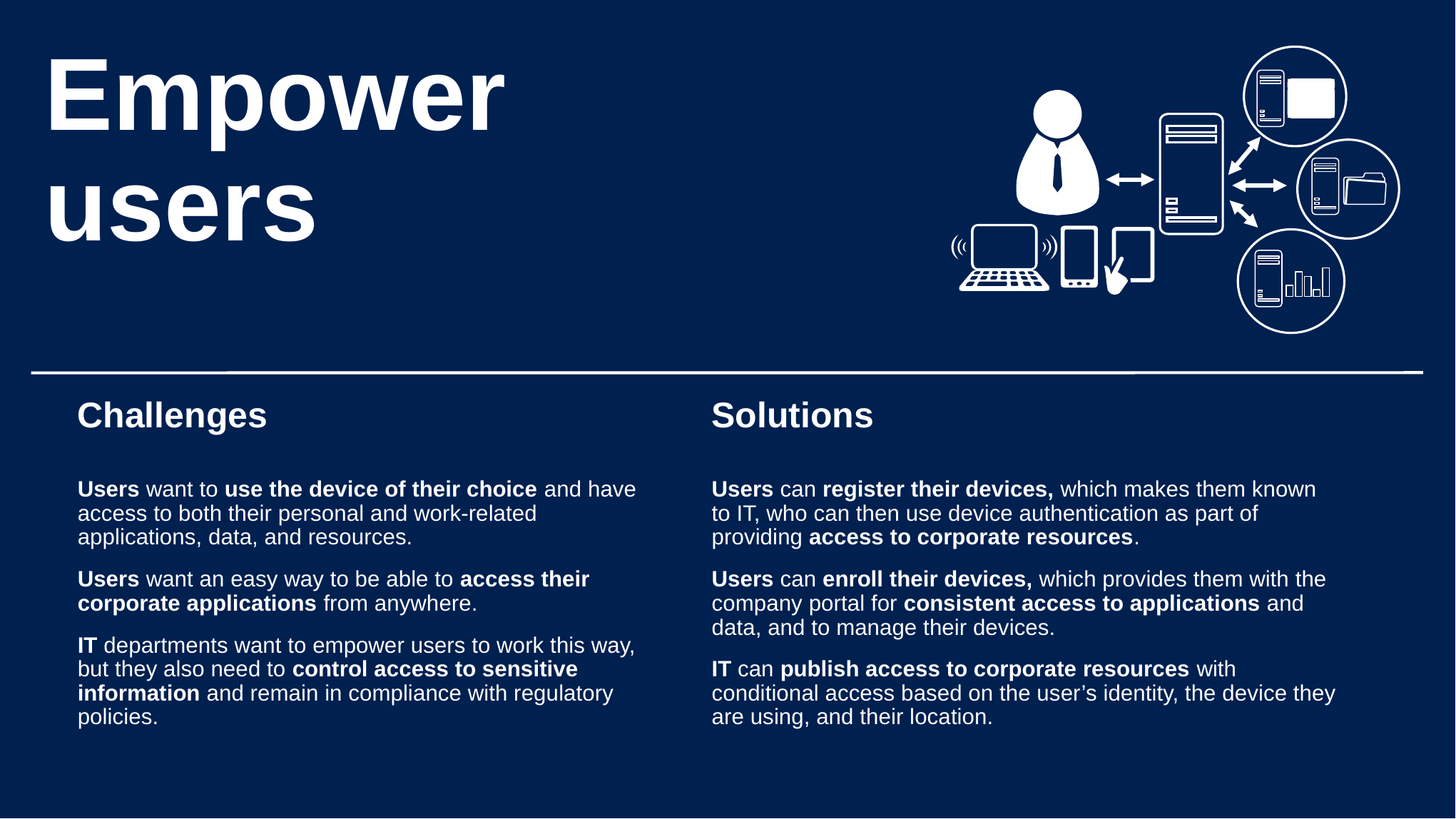

Empower users

Challenges
Solutions
Users want to use the device of their choice and have access to both their personal and work-related applications, data, and resources.
Users want an easy way to be able to access their corporate applications from anywhere.
IT departments want to empower users to work this way, but they also need to control access to sensitive information and remain in compliance with regulatory policies.
Users can register their devices, which makes them known to IT, who can then use device authentication as part of providing access to corporate resources.
Users can enroll their devices, which provides them with the company portal for consistent access to applications and data, and to manage their devices.
IT can publish access to corporate resources with conditional access based on the user’s identity, the device they are using, and their location.